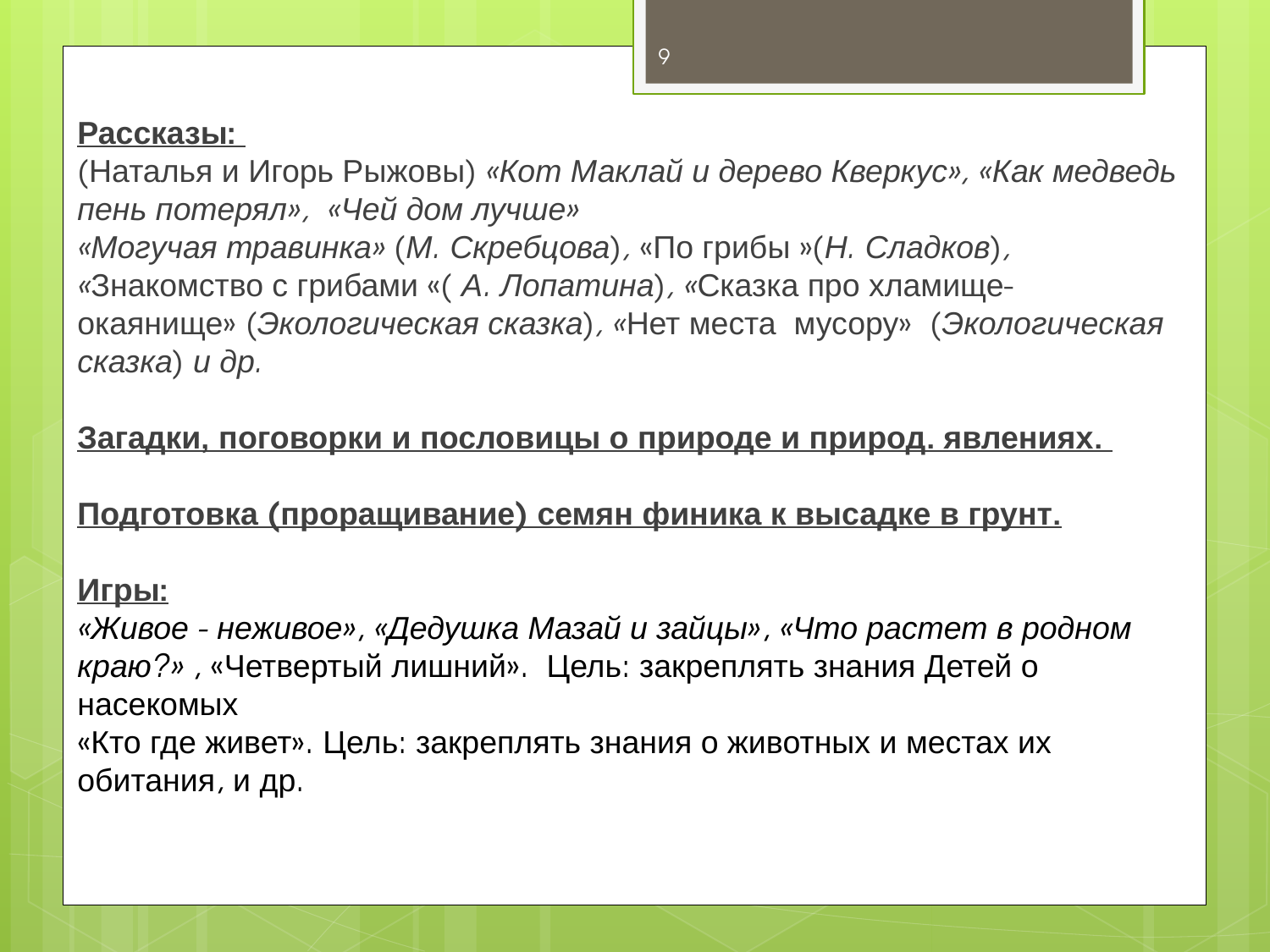

9
Рассказы:
(Наталья и Игорь Рыжовы) «Кот Маклай и дерево Кверкус», «Как медведь пень потерял»,  «Чей дом лучше»
«Могучая травинка» (М. Скребцова), «По грибы »(Н. Сладков),
«Знакомство с грибами «( А. Лопатина), «Сказка про хламище-окаянище» (Экологическая сказка), «Нет места  мусору»  (Экологическая сказка) и др.

Загадки, поговорки и пословицы о природе и природ. явлениях.

Подготовка (проращивание) семян финика к высадке в грунт.

Игры:
«Живое - неживое», «Дедушка Мазай и зайцы», «Что растет в родном краю?» , «Четвертый лишний».  Цель: закреплять знания Детей о насекомых
«Кто где живет». Цель: закреплять знания о животных и местах их обитания, и др.